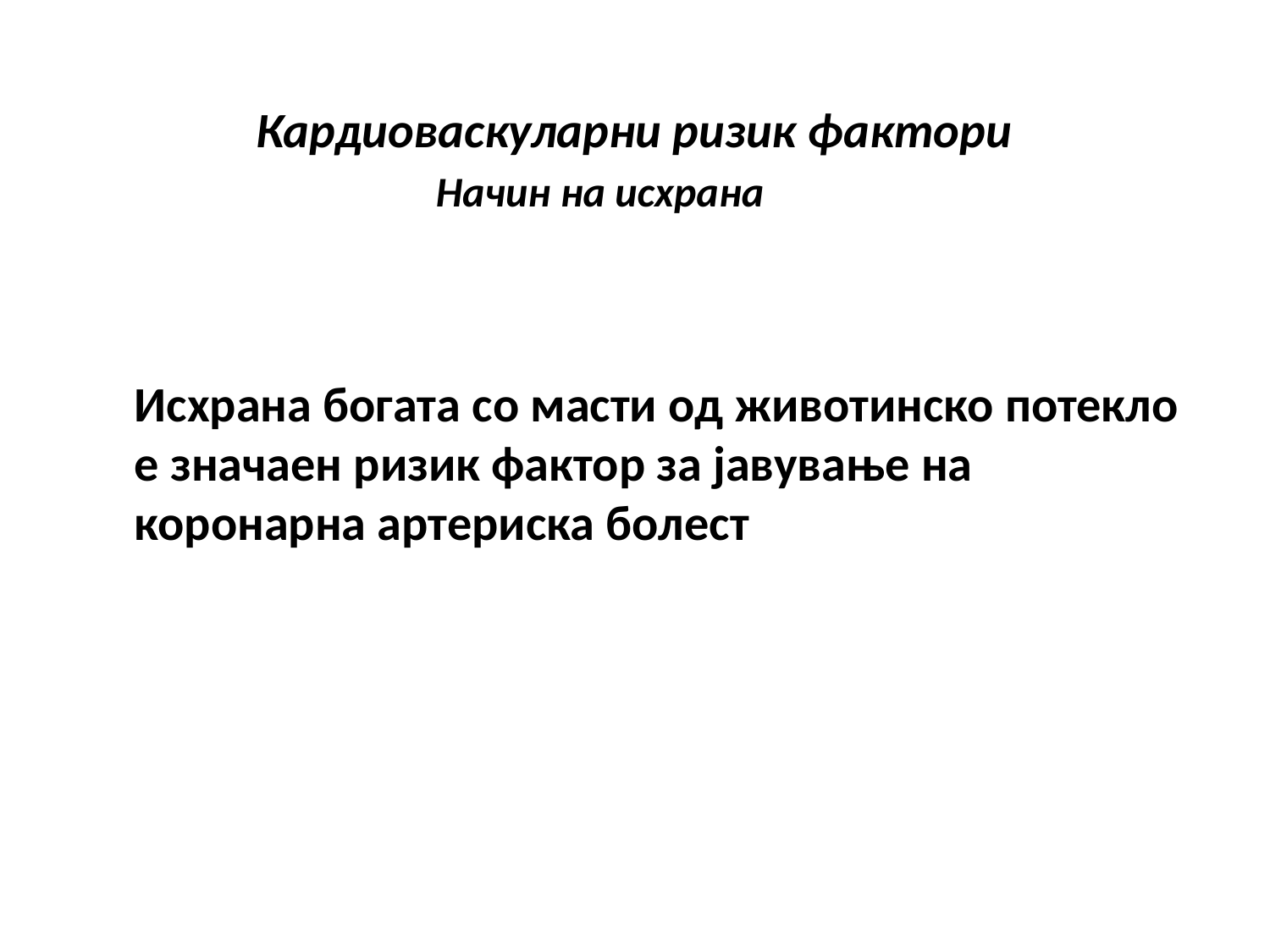

Кардиоваскуларни ризик фактори
                Начин на исхрана

Исхрана богата со масти од животинско потекло
е значаен ризик фактор за јавување на
коронарна артериска болест